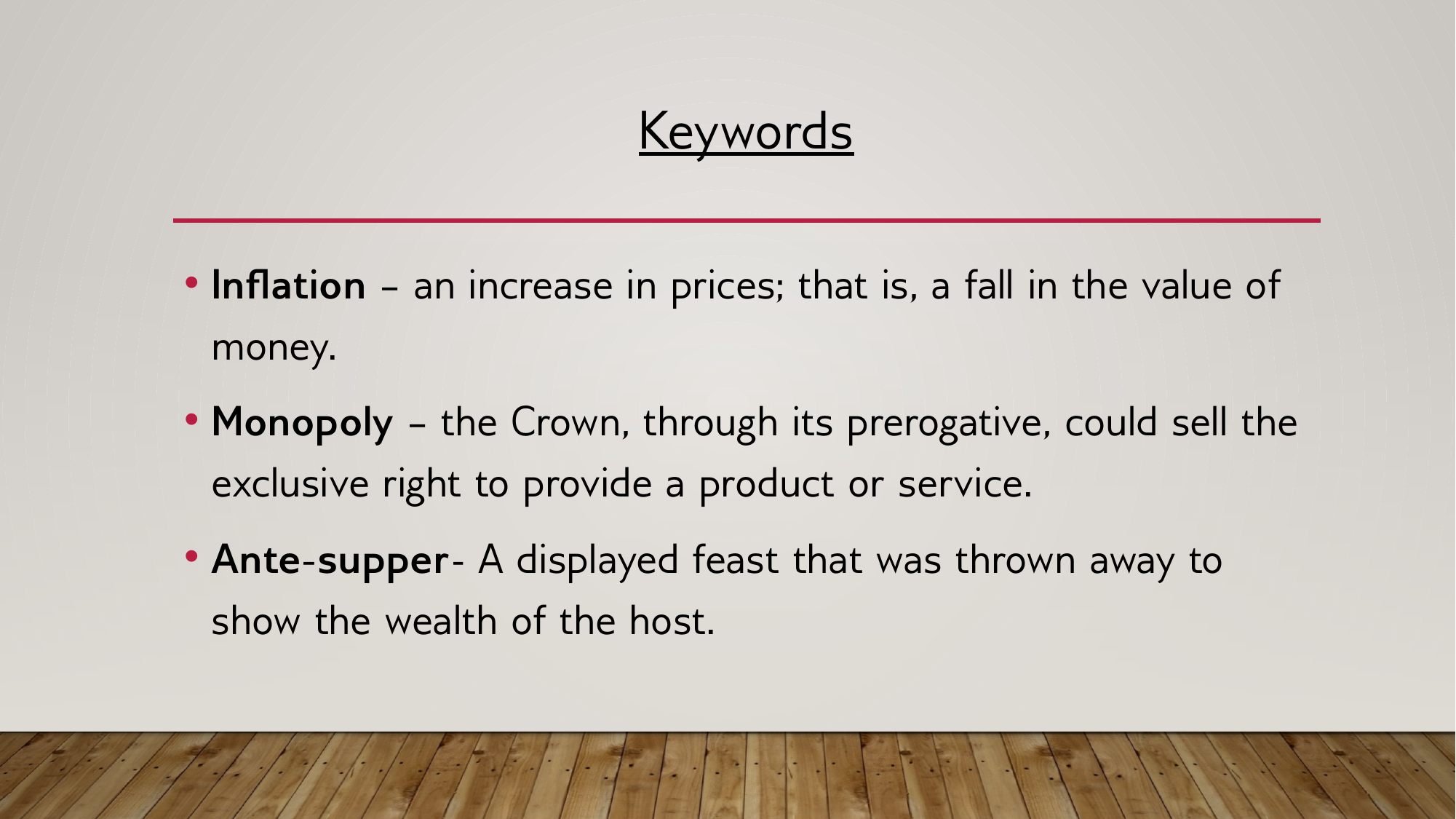

# Keywords
Inflation – an increase in prices; that is, a fall in the value of money.
Monopoly – the Crown, through its prerogative, could sell the exclusive right to provide a product or service.
Ante-supper- A displayed feast that was thrown away to show the wealth of the host.